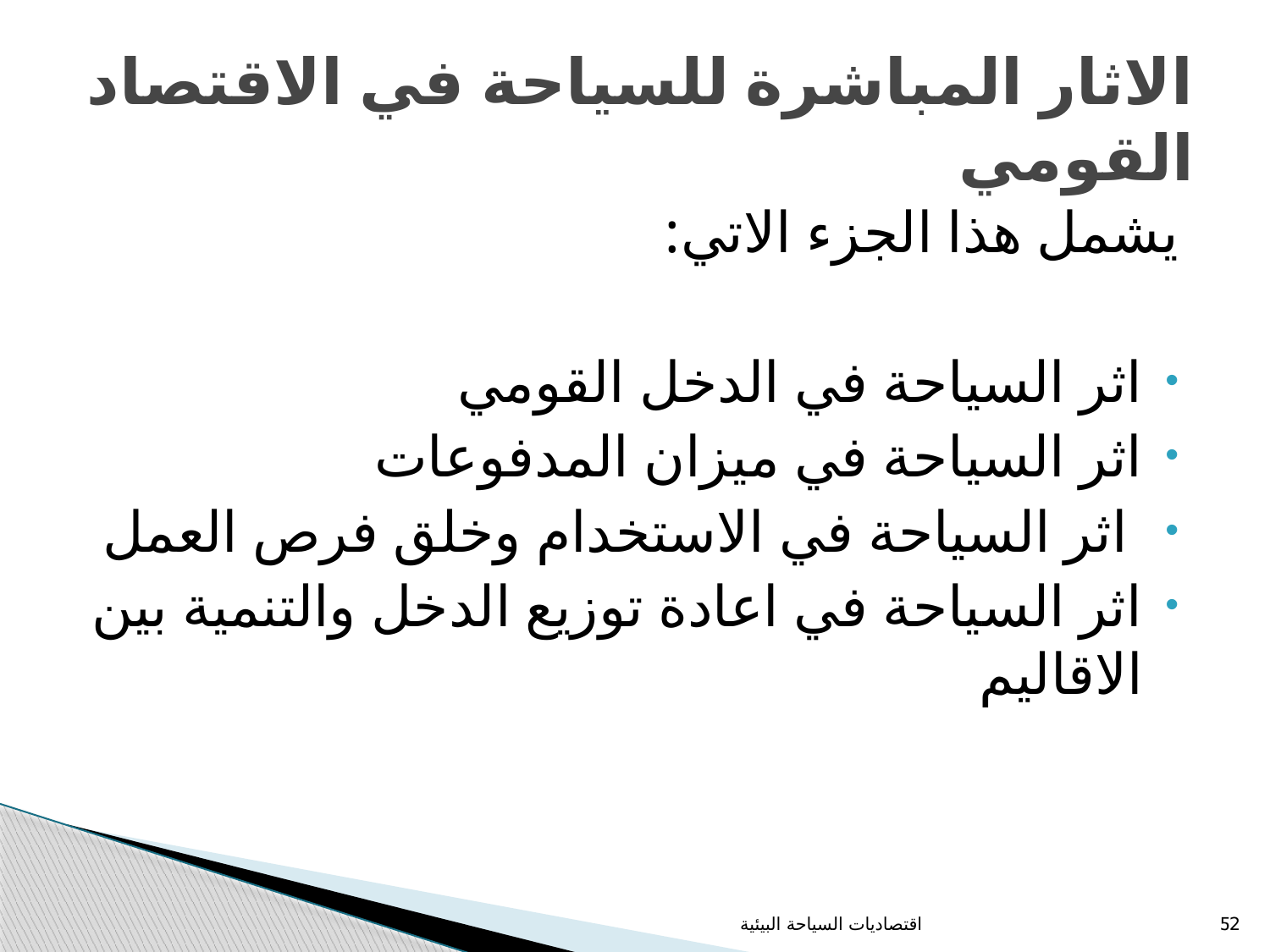

# الاثار المباشرة للسياحة في الاقتصاد القومي
يشمل هذا الجزء الاتي:

اثر السياحة في الدخل القومي
اثر السياحة في ميزان المدفوعات
 اثر السياحة في الاستخدام وخلق فرص العمل
اثر السياحة في اعادة توزيع الدخل والتنمية بين الاقاليم

اقتصاديات السياحة البيئية
52